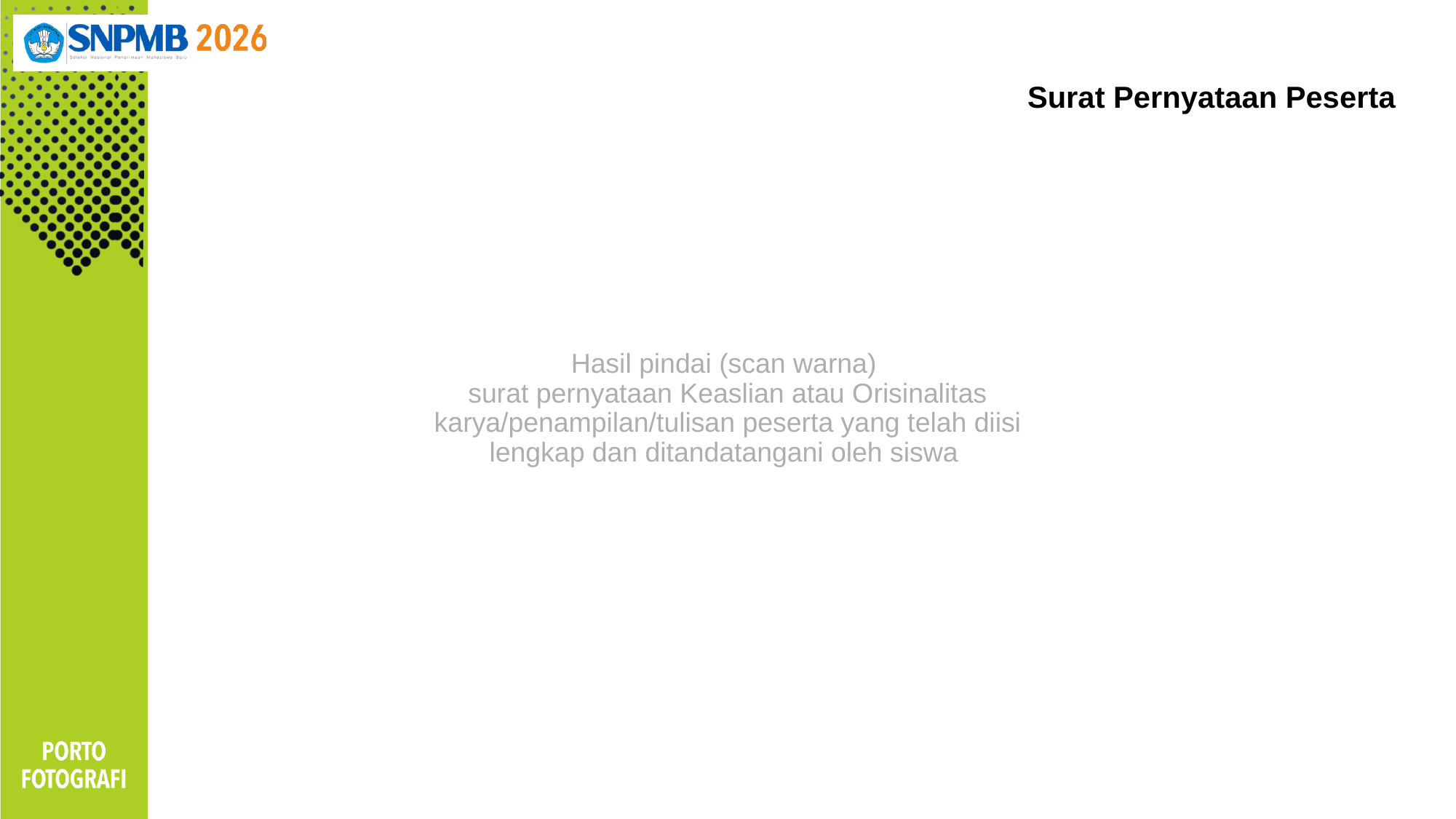

Surat Pernyataan Peserta
# Hasil pindai (scan warna) surat pernyataan Keaslian atau Orisinalitas karya/penampilan/tulisan peserta yang telah diisi lengkap dan ditandatangani oleh siswa